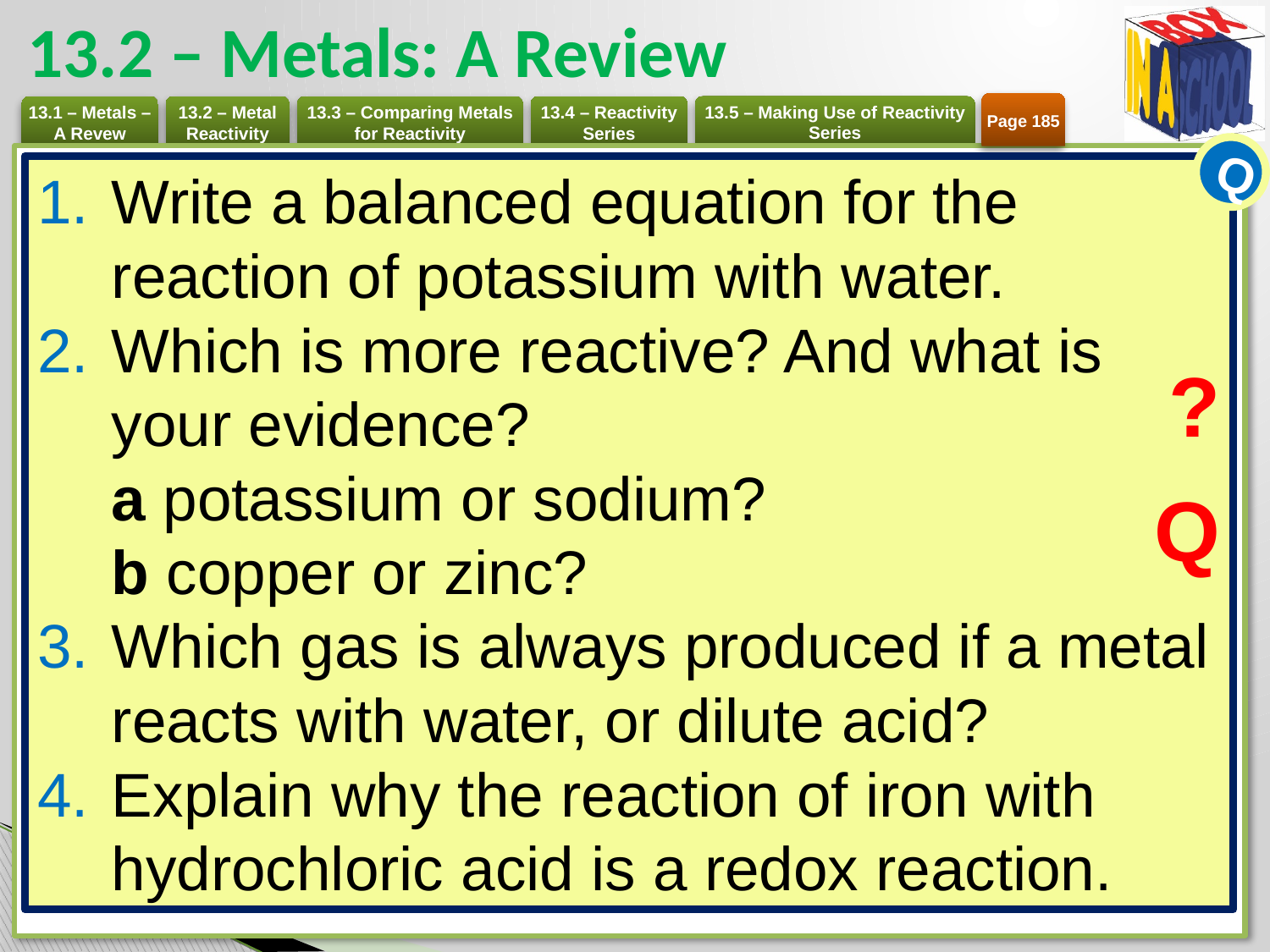

# 13.2 – Metals: A Review
Page 185
Q
Write a balanced equation for the reaction of potassium with water.
Which is more reactive? And what is your evidence?
a potassium or sodium?
b copper or zinc?
Which gas is always produced if a metal reacts with water, or dilute acid?
Explain why the reaction of iron with hydrochloric acid is a redox reaction.
?
Q